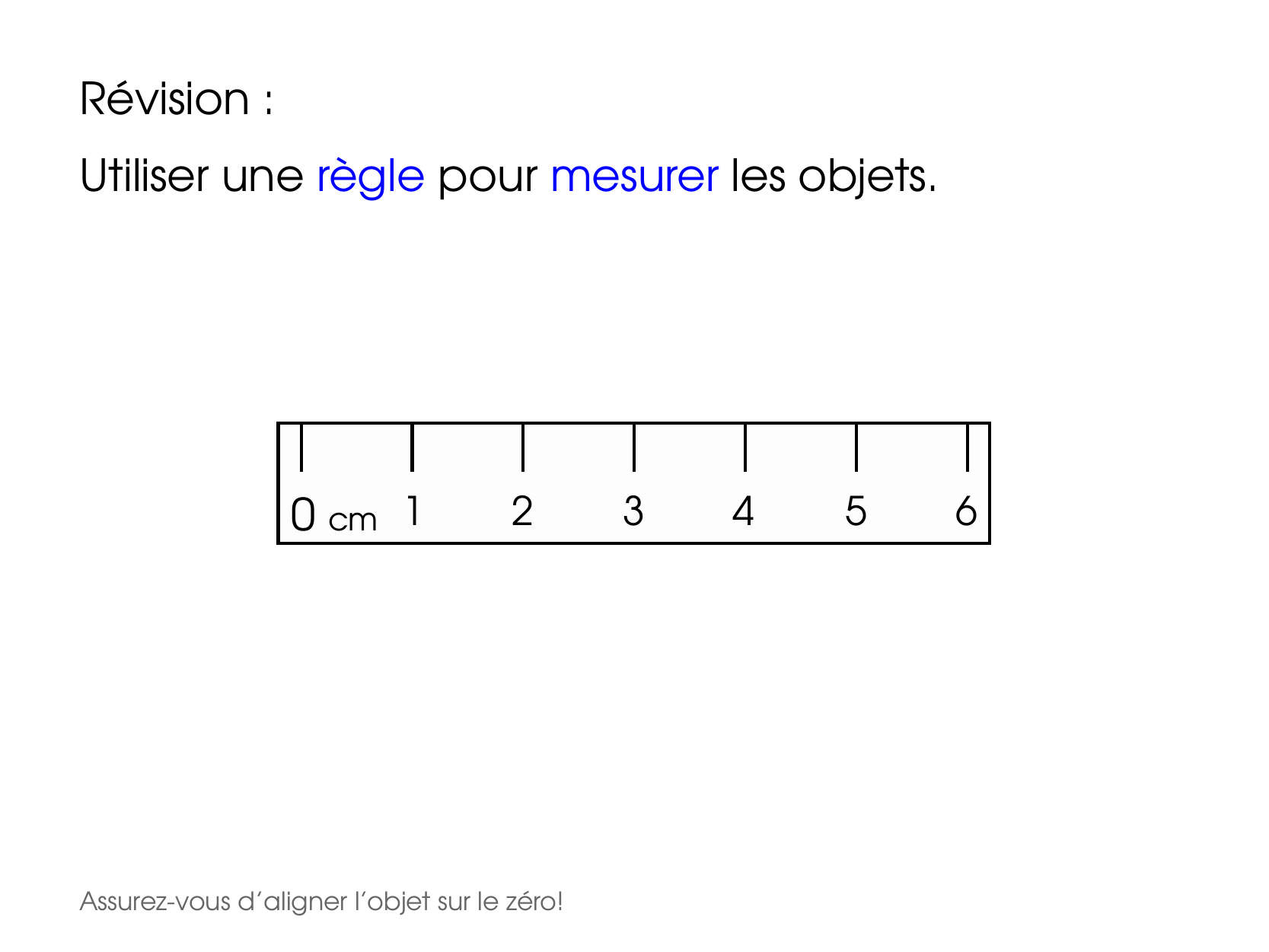

Révision :
Utiliser une règle pour mesurer les objets.

0 cm
1
2
3
4
5
6
Assurez-vous d’aligner l’objet sur le zéro!